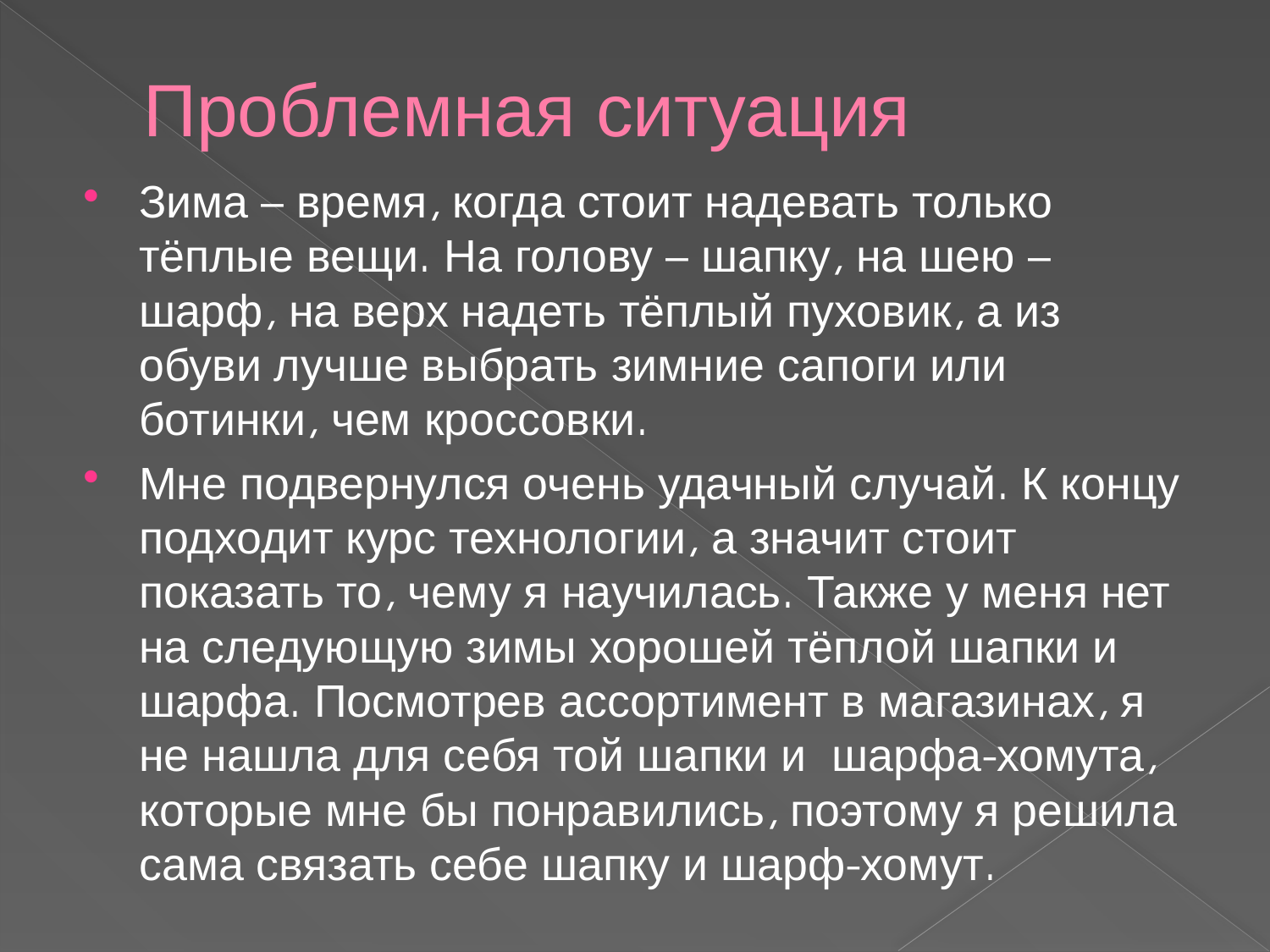

# Проблемная ситуация
Зима – время, когда стоит надевать только тёплые вещи. На голову – шапку, на шею – шарф, на верх надеть тёплый пуховик, а из обуви лучше выбрать зимние сапоги или ботинки, чем кроссовки.
Мне подвернулся очень удачный случай. К концу подходит курс технологии, а значит стоит показать то, чему я научилась. Также у меня нет на следующую зимы хорошей тёплой шапки и шарфа. Посмотрев ассортимент в магазинах, я не нашла для себя той шапки и  шарфа-хомута, которые мне бы понравились, поэтому я решила сама связать себе шапку и шарф-хомут.